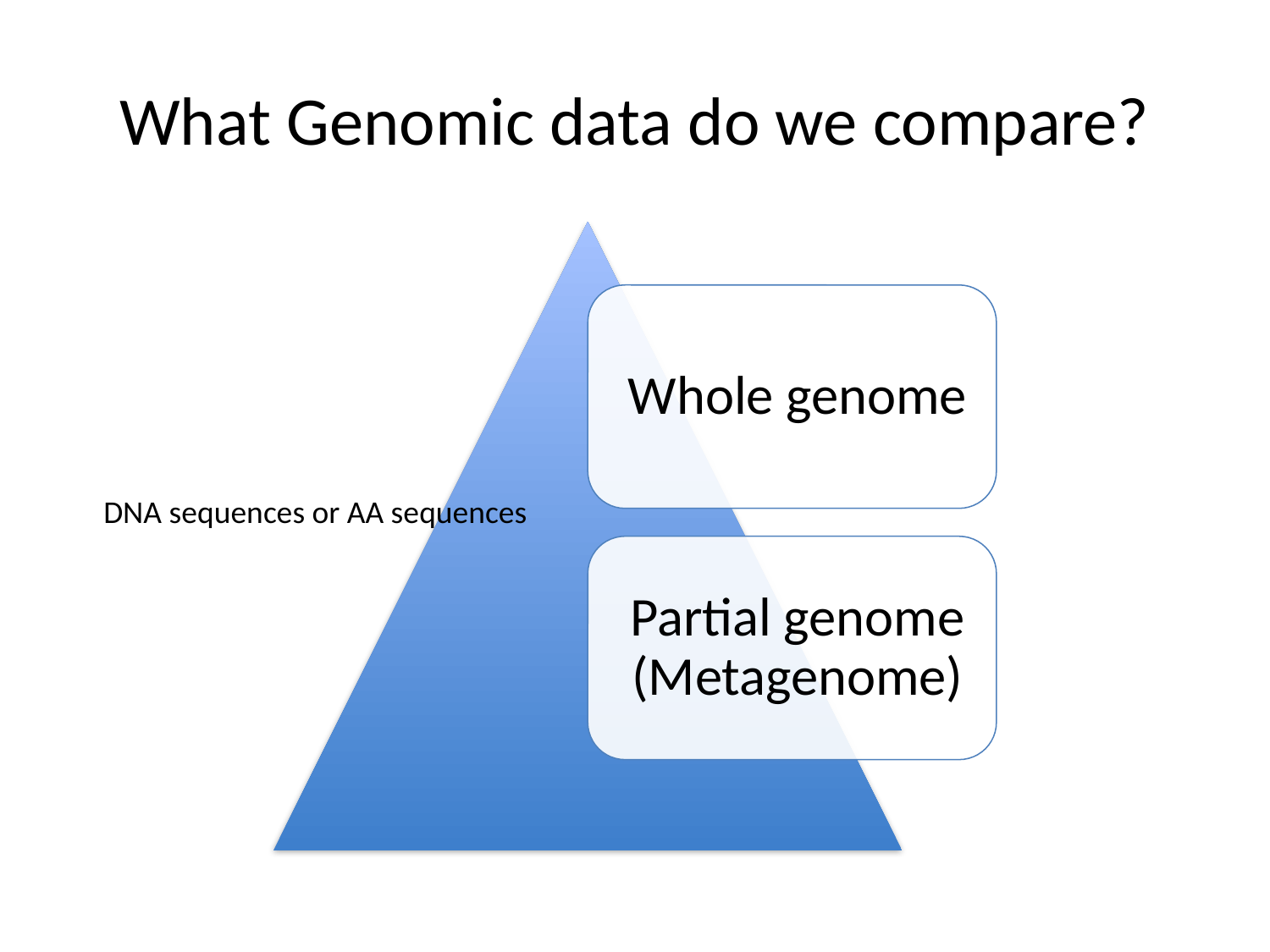

# What Genomic data do we compare?
Whole genome
Partial genome (Metagenome)
DNA sequences or AA sequences